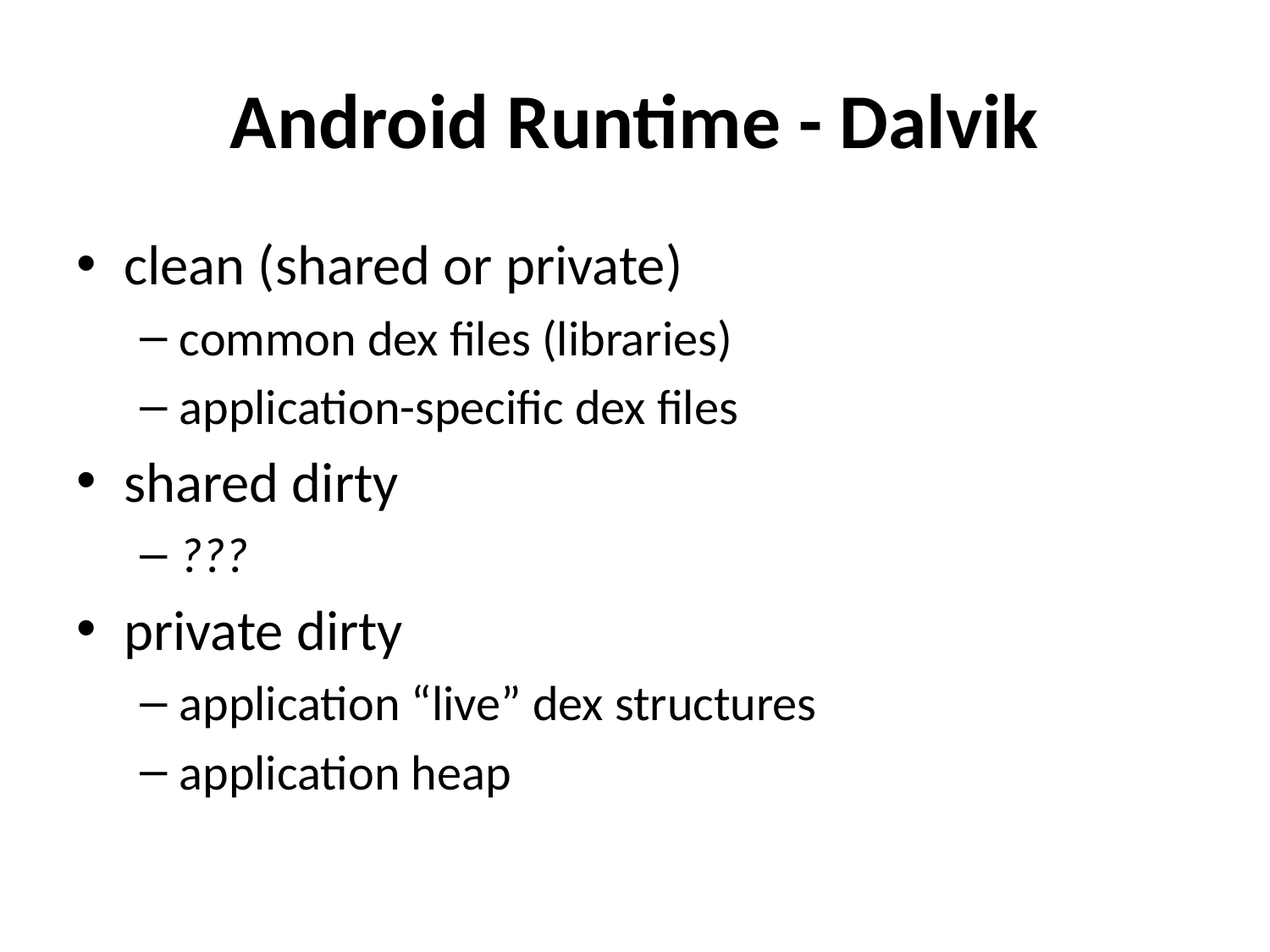

# Android Runtime - Dalvik
clean (shared or private)
common dex files (libraries)
application-specific dex files
shared dirty
???
private dirty
application “live” dex structures
application heap